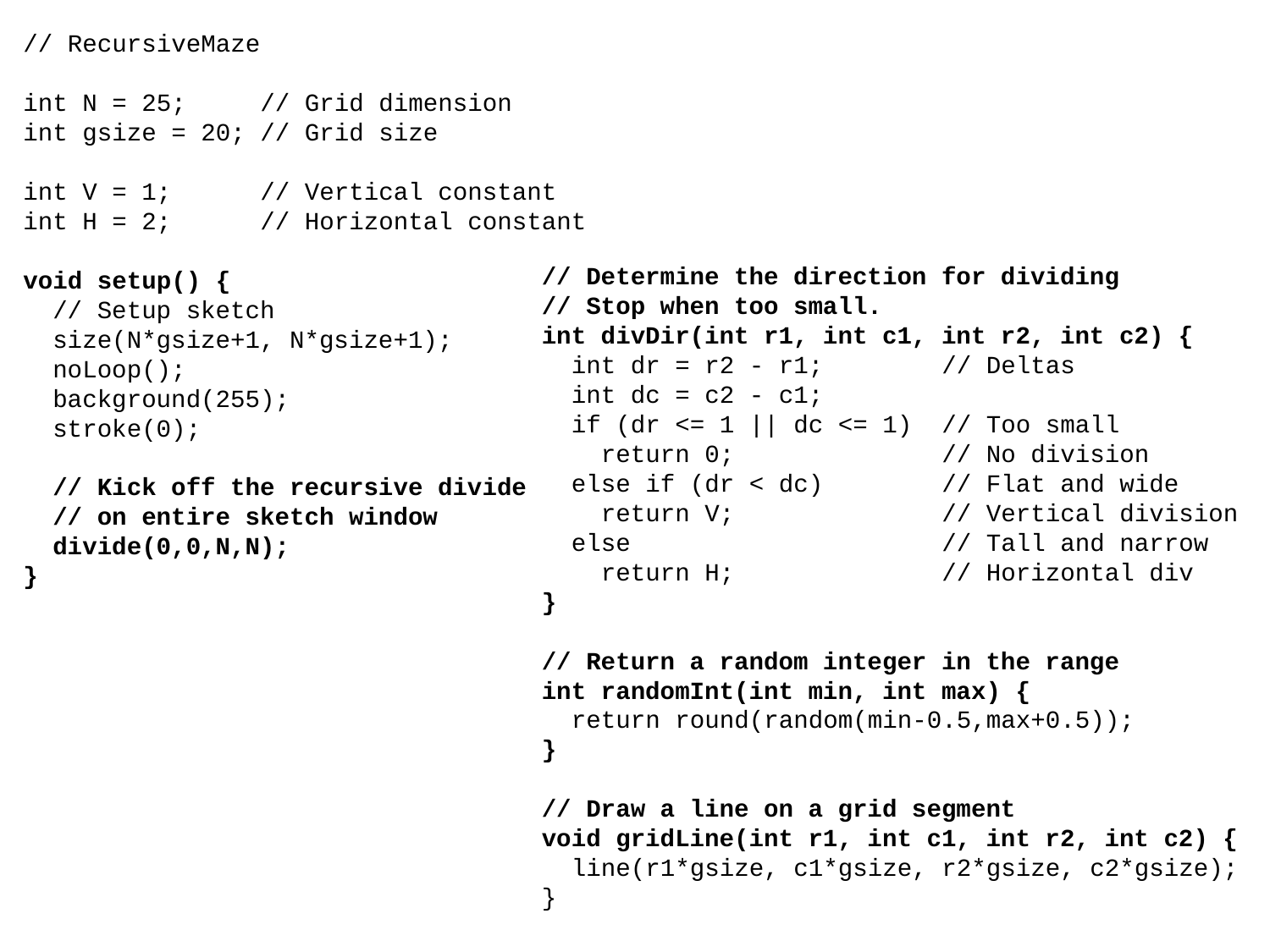

// RecursiveMaze

int N = 25;     // Grid dimension
int gsize = 20; // Grid size

int V = 1;      // Vertical constant
int H = 2;      // Horizontal constant

void setup() {
  // Setup sketch
  size(N*gsize+1, N*gsize+1);
  noLoop();
  background(255);
  stroke(0);

  // Kick off the recursive divide
  // on entire sketch window
  divide(0,0,N,N);
}
// Determine the direction for dividing
// Stop when too small.
int divDir(int r1, int c1, int r2, int c2) {
  int dr = r2 - r1;        // Deltas
  int dc = c2 - c1;
  if (dr <= 1 || dc <= 1)  // Too small
    return 0;              // No division
  else if (dr < dc)        // Flat and wide
    return V;              // Vertical division
  else                     // Tall and narrow
    return H;              // Horizontal div
}

// Return a random integer in the range
int randomInt(int min, int max) {
  return round(random(min-0.5,max+0.5));
}

// Draw a line on a grid segment
void gridLine(int r1, int c1, int r2, int c2) {
  line(r1*gsize, c1*gsize, r2*gsize, c2*gsize);
}